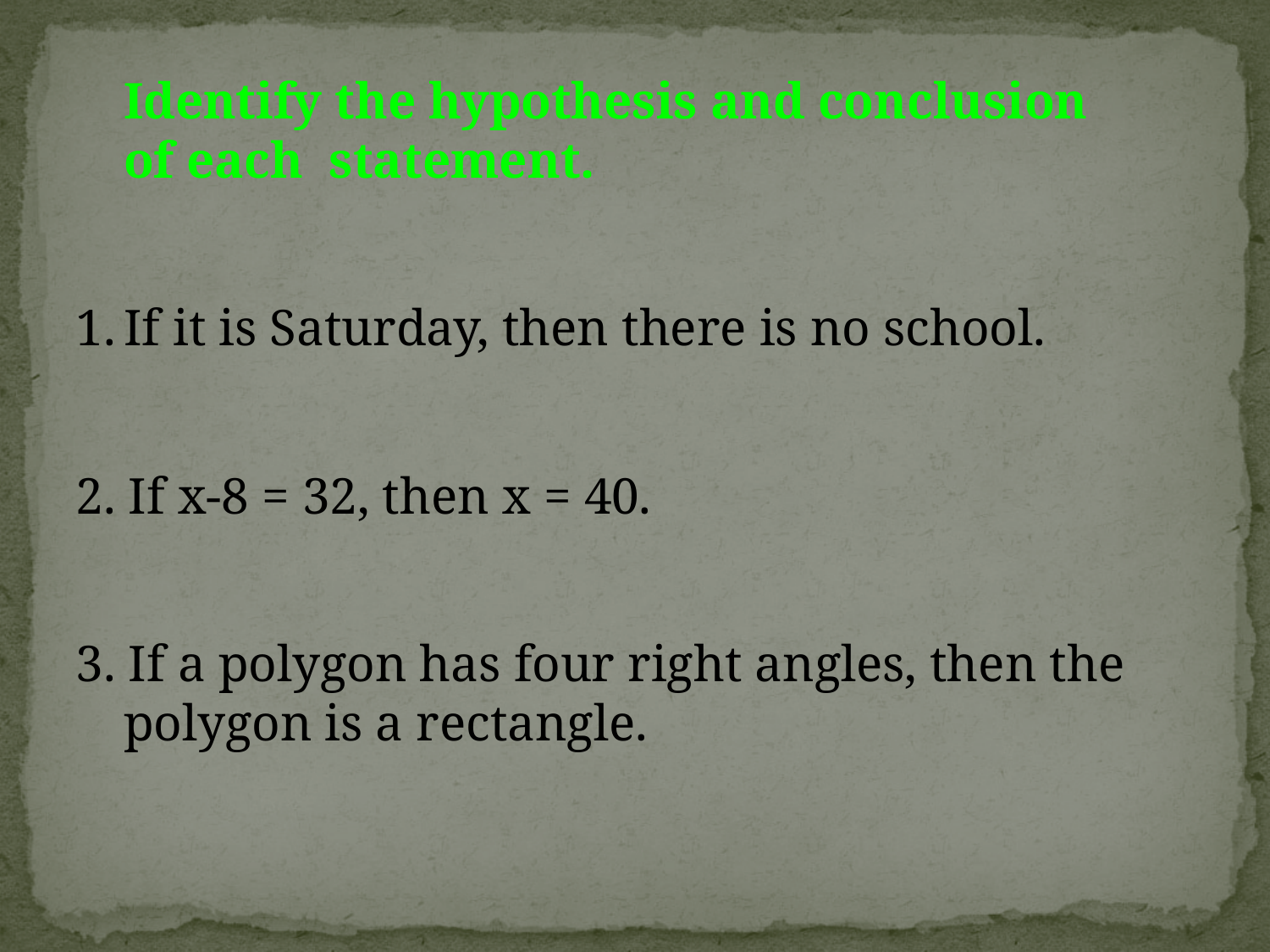

Identify the hypothesis and conclusion of each  statement.

If it is Saturday, then there is no school.

2. If x-8 = 32, then x = 40.

3. If a polygon has four right angles, then the polygon is a rectangle.